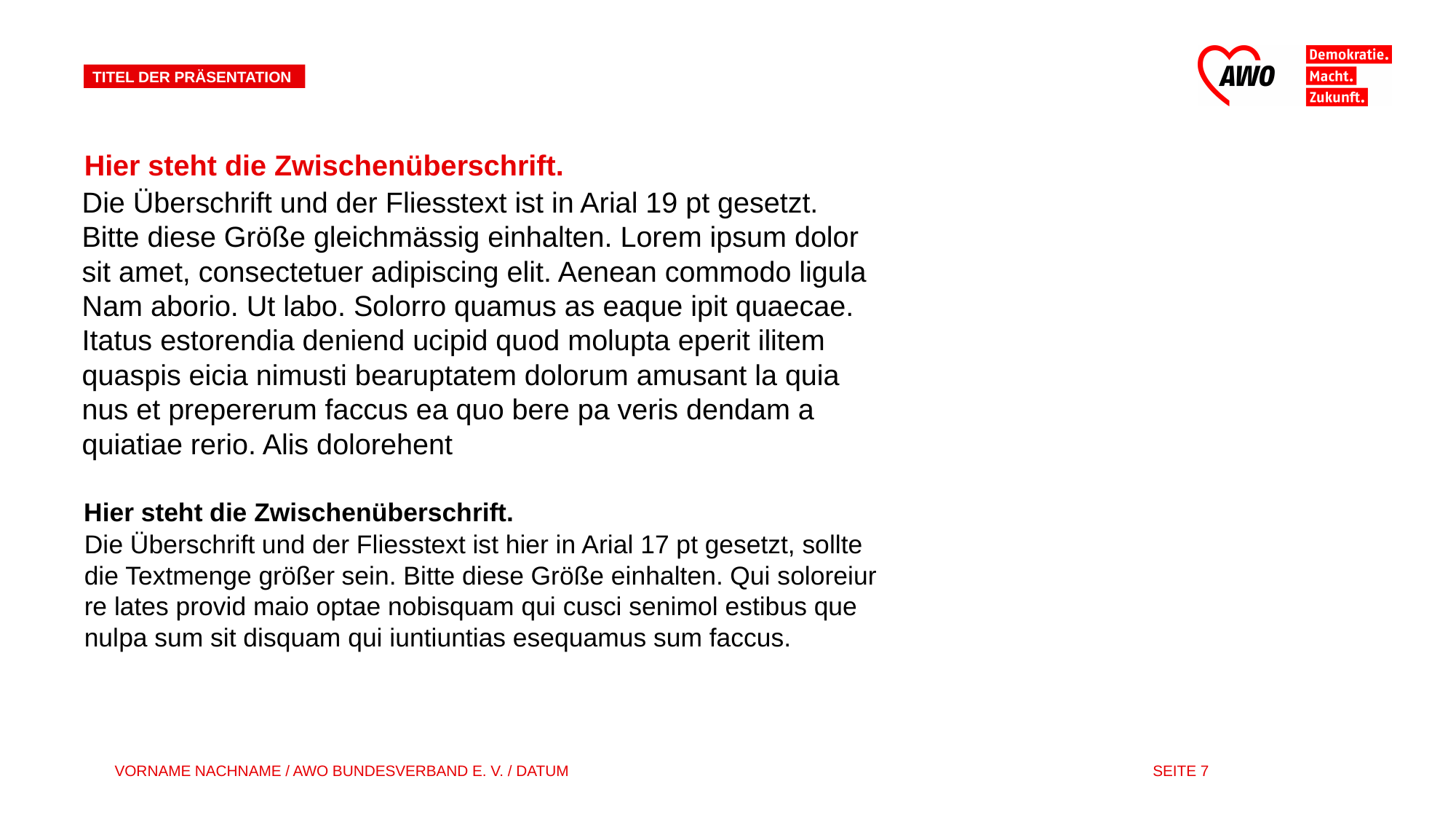

Titel der Präsentation
# Hier steht die Zwischenüberschrift.
Die Überschrift und der Fliesstext ist in Arial 19 pt gesetzt.
Bitte diese Größe gleichmässig einhalten. Lorem ipsum dolor
sit amet, consectetuer adipiscing elit. Aenean commodo ligula
Nam aborio. Ut labo. Solorro quamus as eaque ipit quaecae.
Itatus estorendia deniend ucipid quod molupta eperit ilitem
quaspis eicia nimusti bearuptatem dolorum amusant la quia
nus et prepererum faccus ea quo bere pa veris dendam a
quiatiae rerio. Alis dolorehent
Hier steht die Zwischenüberschrift.
Die Überschrift und der Fliesstext ist hier in Arial 17 pt gesetzt, sollte
die Textmenge größer sein. Bitte diese Größe einhalten. Qui soloreiur
re lates provid maio optae nobisquam qui cusci senimol estibus que
nulpa sum sit disquam qui iuntiuntias esequamus sum faccus.

VORNAME NACHNAME / AWO BUNDESVERBAND E. V. / DATUM
SEITE 7